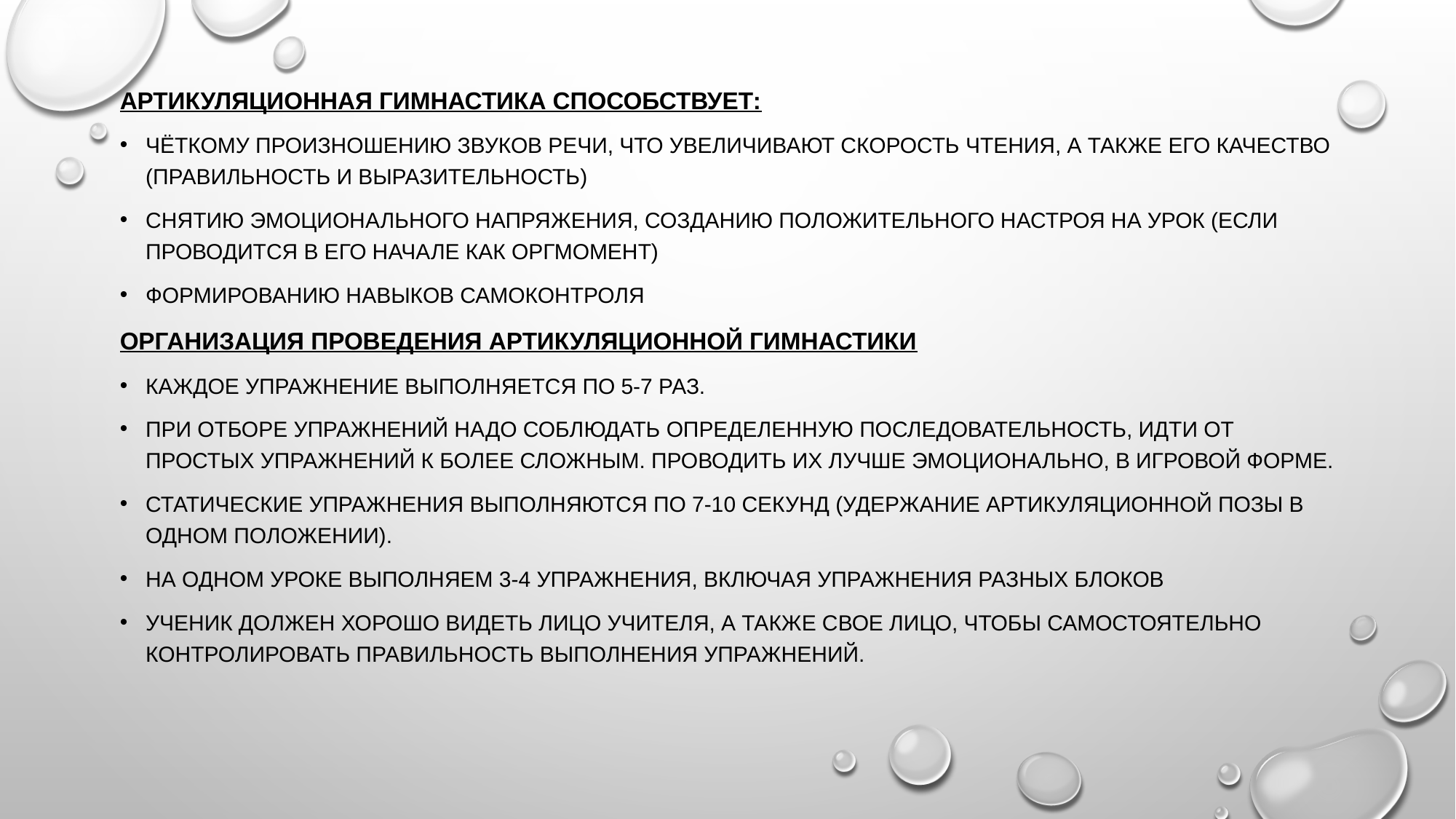

#
Артикуляционная гимнастика способствует:
чёткому произношению звуков речи, что увеличивают скорость чтения, а также его качество (правильность и выразительность)
снятию эмоционального напряжения, созданию положительного настроя на урок (если проводится в его начале как оргмомент)
формированию навыков самоконтроля
Организация проведения артикуляционной гимнастики
Каждое упражнение выполняется по 5-7 раз.
При отборе упражнений надо соблюдать определенную последовательность, идти от простых упражнений к более сложным. Проводить их лучше эмоционально, в игровой форме.
Статические упражнения выполняются по 7-10 секунд (удержание артикуляционной позы в одном положении).
На одном уроке выполняем 3-4 упражнения, включая упражнения разных блоков
Ученик должен хорошо видеть лицо учителя, а также свое лицо, чтобы самостоятельно контролировать правильность выполнения упражнений.